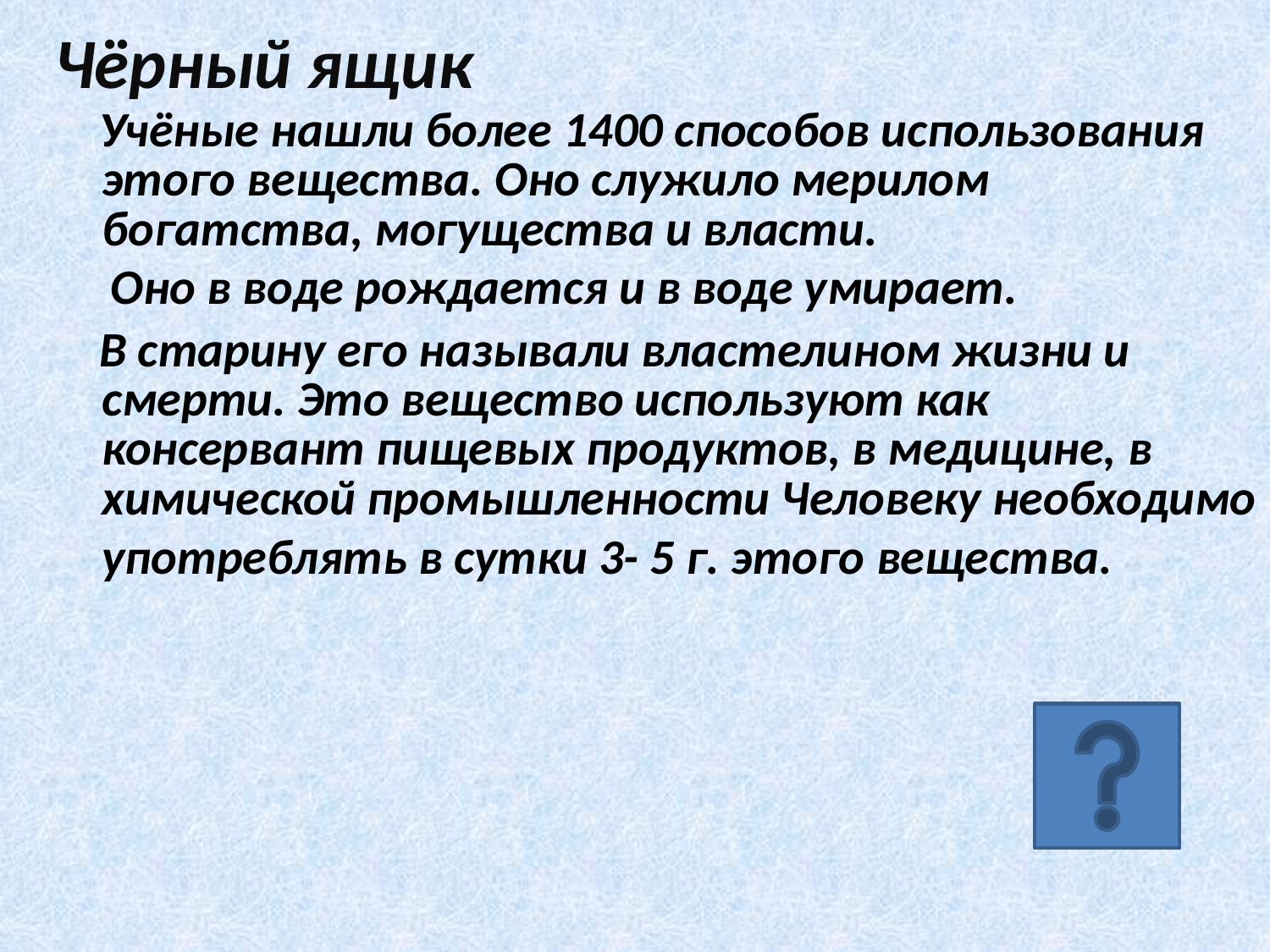

Чёрный ящик
    Учёные нашли более 1400 способов использования этого вещества. Оно служило мерилом богатства, могущества и власти.
     Оно в воде рождается и в воде умирает.
    В старину его называли властелином жизни и смерти. Это вещество используют как консервант пищевых продуктов, в медицине, в химической промышленности Человеку необходимо употреблять в сутки 3- 5 г. этого вещества.